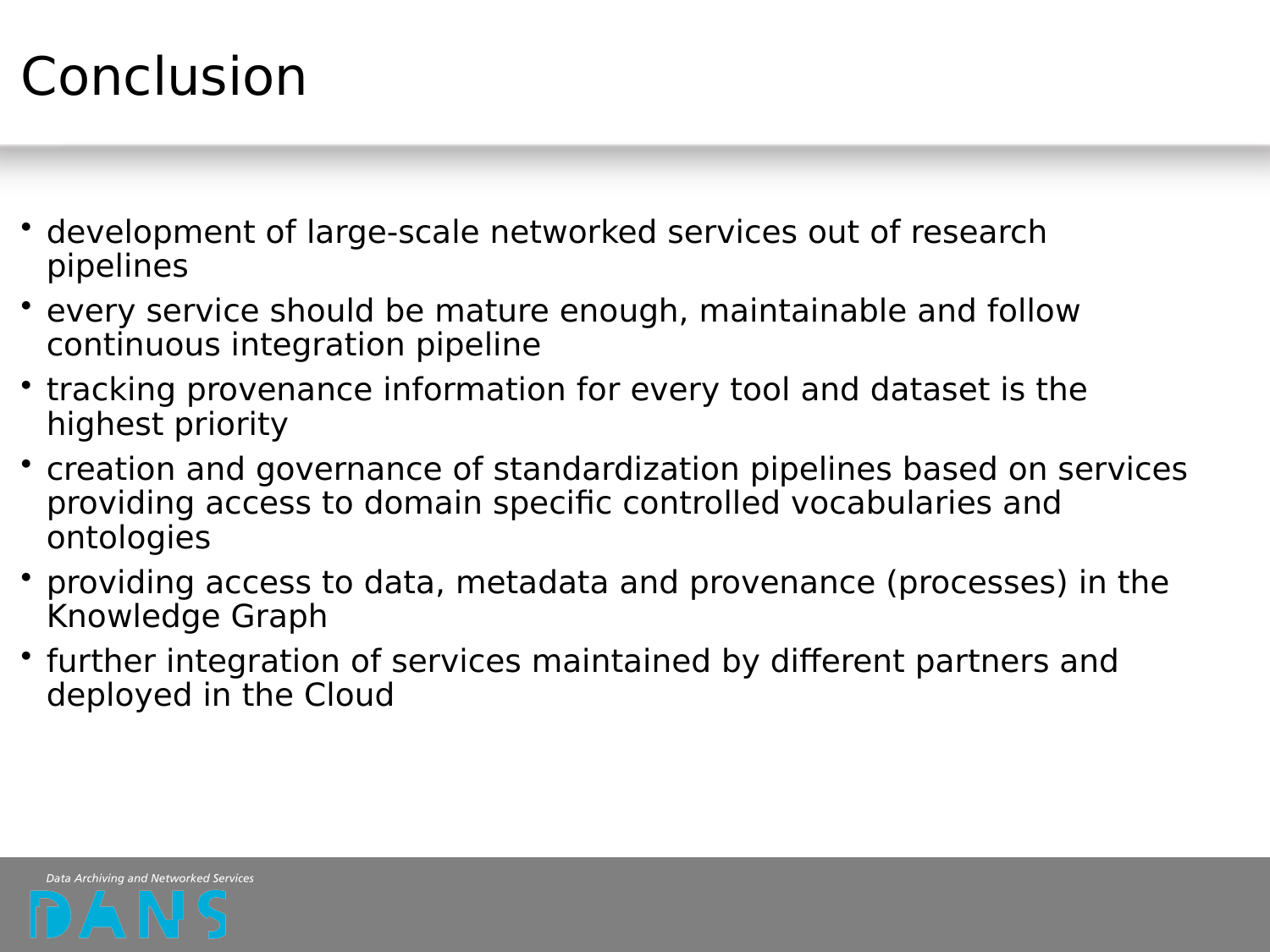

# Conclusion
development of large-scale networked services out of research pipelines
every service should be mature enough, maintainable and follow continuous integration pipeline
tracking provenance information for every tool and dataset is the highest priority
creation and governance of standardization pipelines based on services providing access to domain specific controlled vocabularies and ontologies
providing access to data, metadata and provenance (processes) in the Knowledge Graph
further integration of services maintained by different partners and deployed in the Cloud